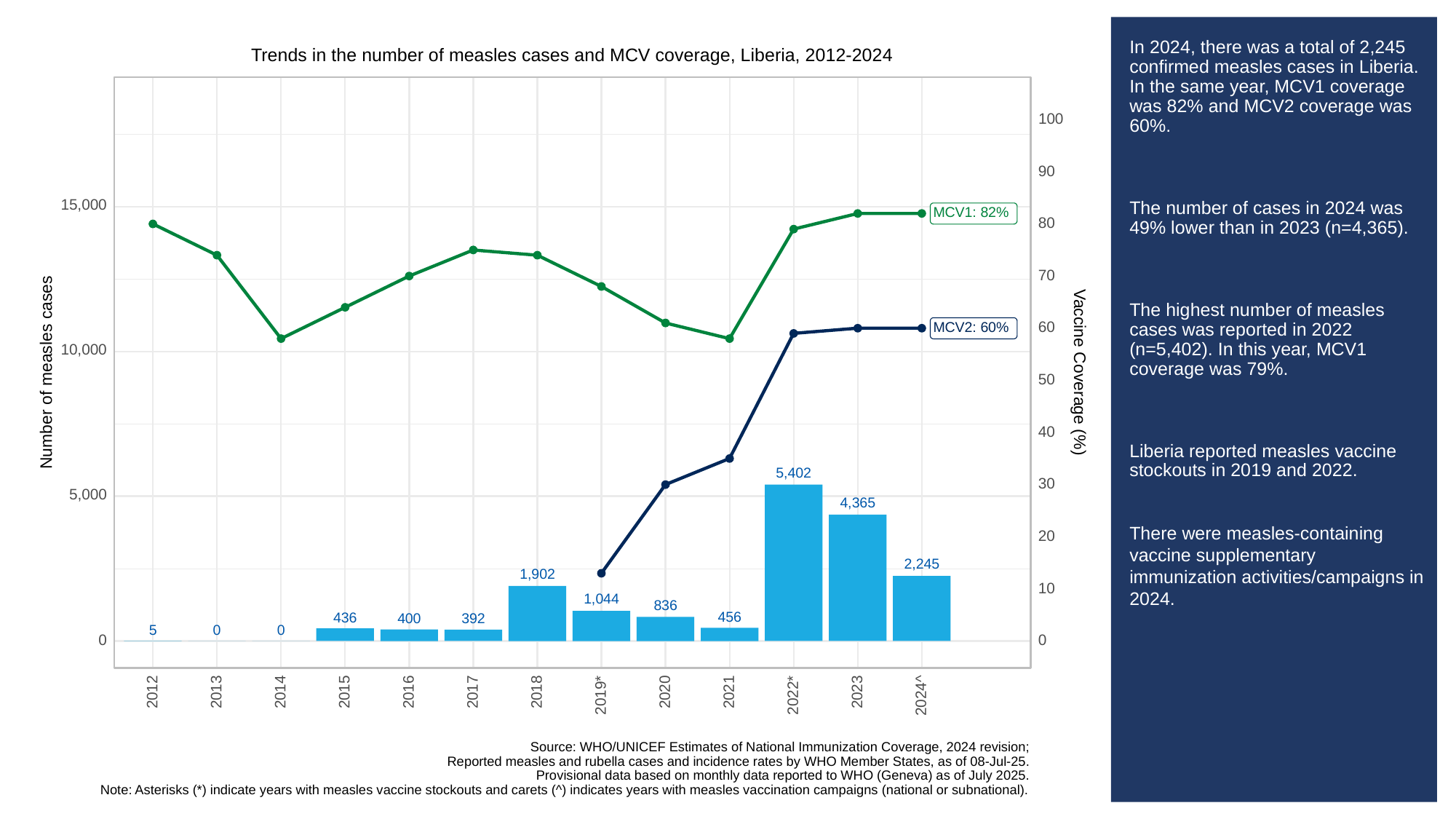

# In 2024, there was a total of 2,245 confirmed measles cases in Liberia. In the same year, MCV1 coverage was 82% and MCV2 coverage was 60%.

The number of cases in 2024 was 49% lower than in 2023 (n=4,365).

The highest number of measles cases was reported in 2022 (n=5,402). In this year, MCV1 coverage was 79%.

Liberia reported measles vaccine stockouts in 2019 and 2022.

There were measles-containing vaccine supplementary immunization activities/campaigns in 2024.

Trends in the number of measles cases and MCV coverage, Liberia, 2012-2024

100

90
15,000

MCV1: 82%

80

70

60
MCV2: 60%

10,000

Vaccine Coverage (%)
Number of measles cases
50

40

5,402
30

5,000

4,365

20
2,245
1,902

10

1,044
836

456
436
400
392

0
0
5

0
0

2013
2023
2012
2014
2015
2016
2017
2018
2020
2021
2019*
2022*
2024^
Source: WHO/UNICEF Estimates of National Immunization Coverage, 2024 revision;
Reported measles and rubella cases and incidence rates by WHO Member States, as of 08-Jul-25.
Provisional data based on monthly data reported to WHO (Geneva) as of July 2025.
Note: Asterisks (*) indicate years with measles vaccine stockouts and carets (^) indicates years with measles vaccination campaigns (national or subnational).